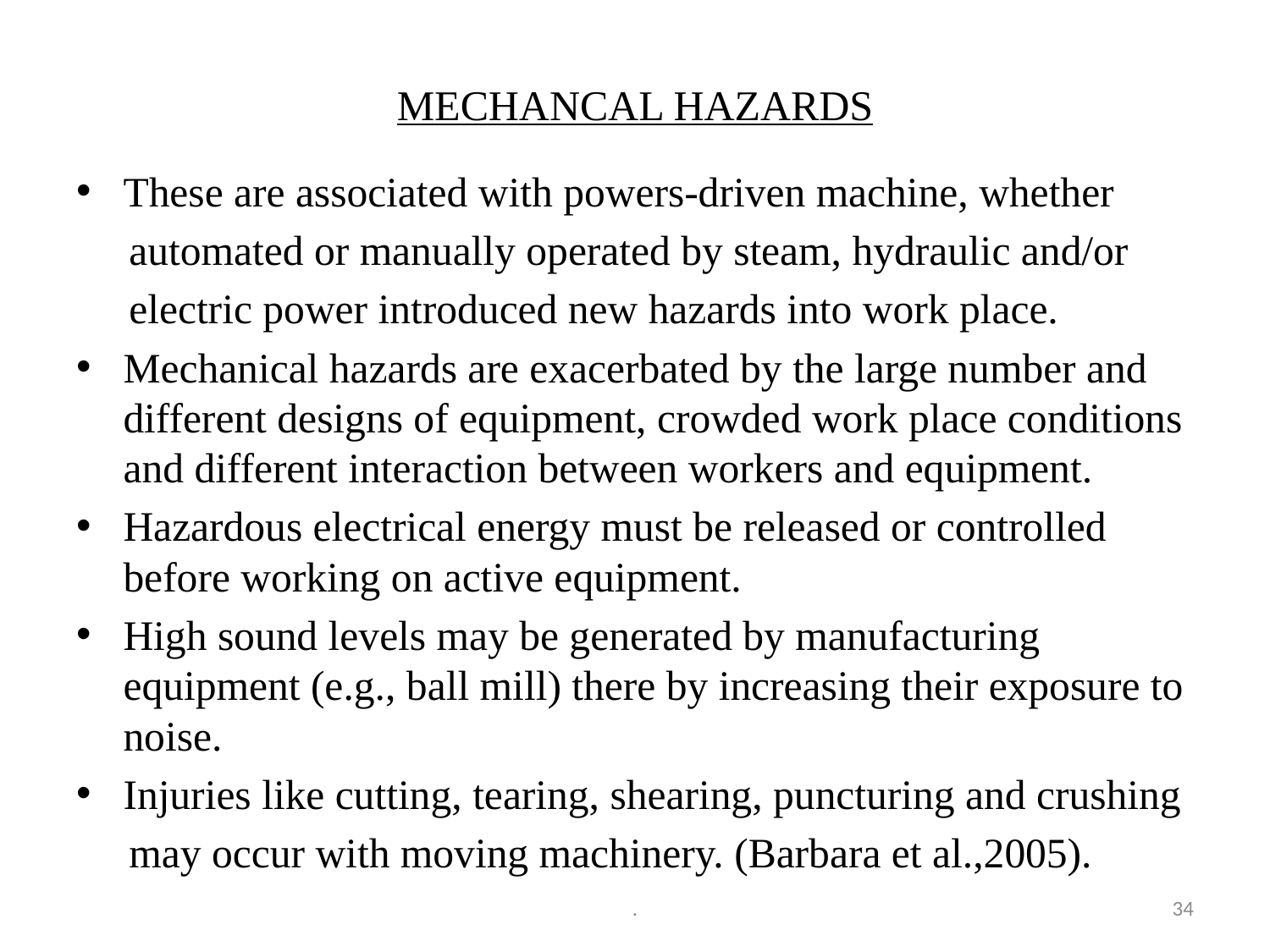

# MECHANCAL HAZARDS
These are associated with powers-driven machine, whether
     automated or manually operated by steam, hydraulic and/or
     electric power introduced new hazards into work place.
Mechanical hazards are exacerbated by the large number and different designs of equipment, crowded work place conditions and different interaction between workers and equipment.
Hazardous electrical energy must be released or controlled before working on active equipment.
High sound levels may be generated by manufacturing equipment (e.g., ball mill) there by increasing their exposure to noise.
Injuries like cutting, tearing, shearing, puncturing and crushing
     may occur with moving machinery. (Barbara et al.,2005).

.
34